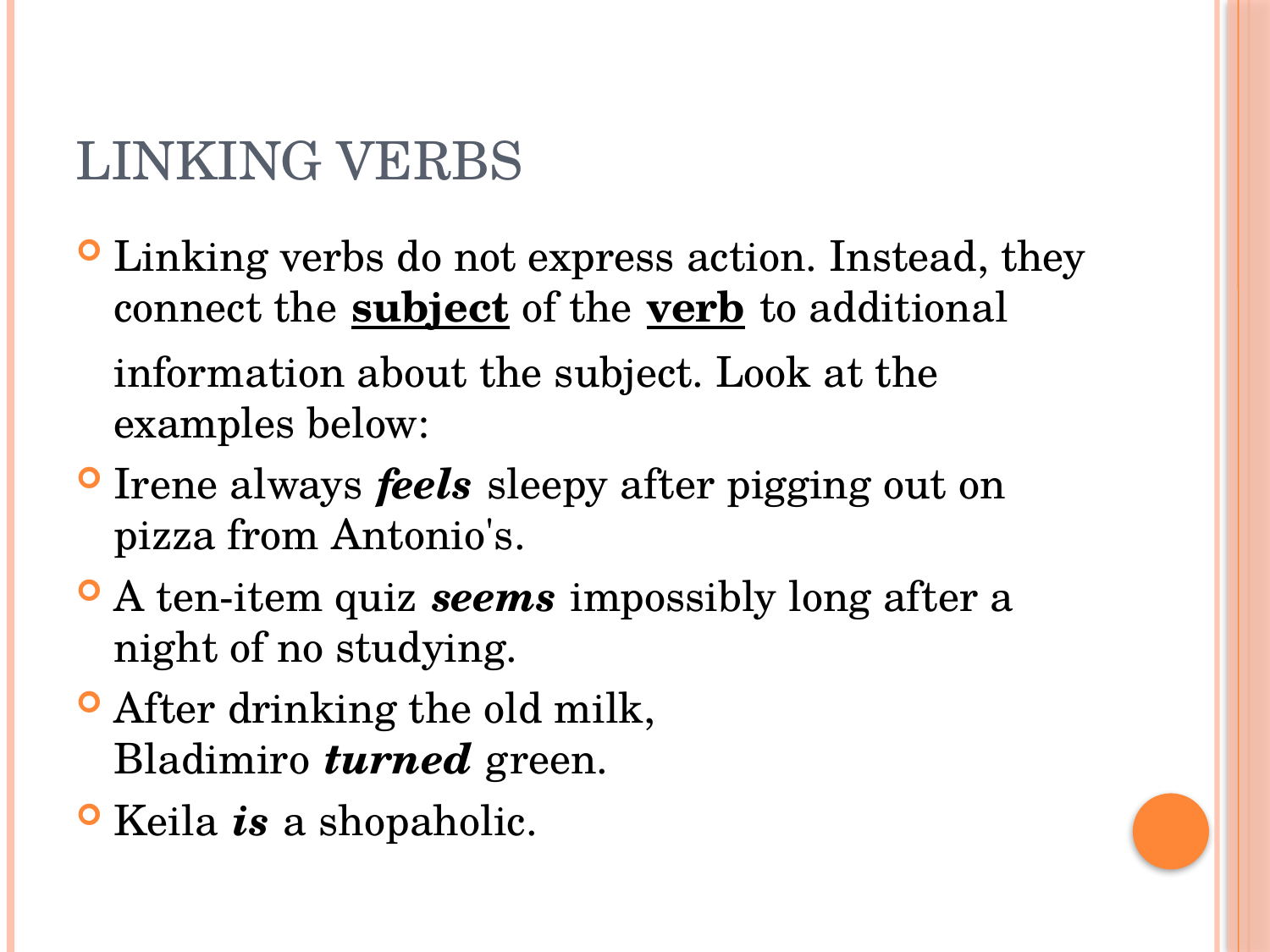

# Linking Verbs
Linking verbs do not express action. Instead, they connect the subject of the verb to additional information about the subject. Look at the examples below:
Irene always feels sleepy after pigging out on pizza from Antonio's.
A ten-item quiz seems impossibly long after a night of no studying.
After drinking the old milk, Bladimiro turned green.
Keila is a shopaholic.